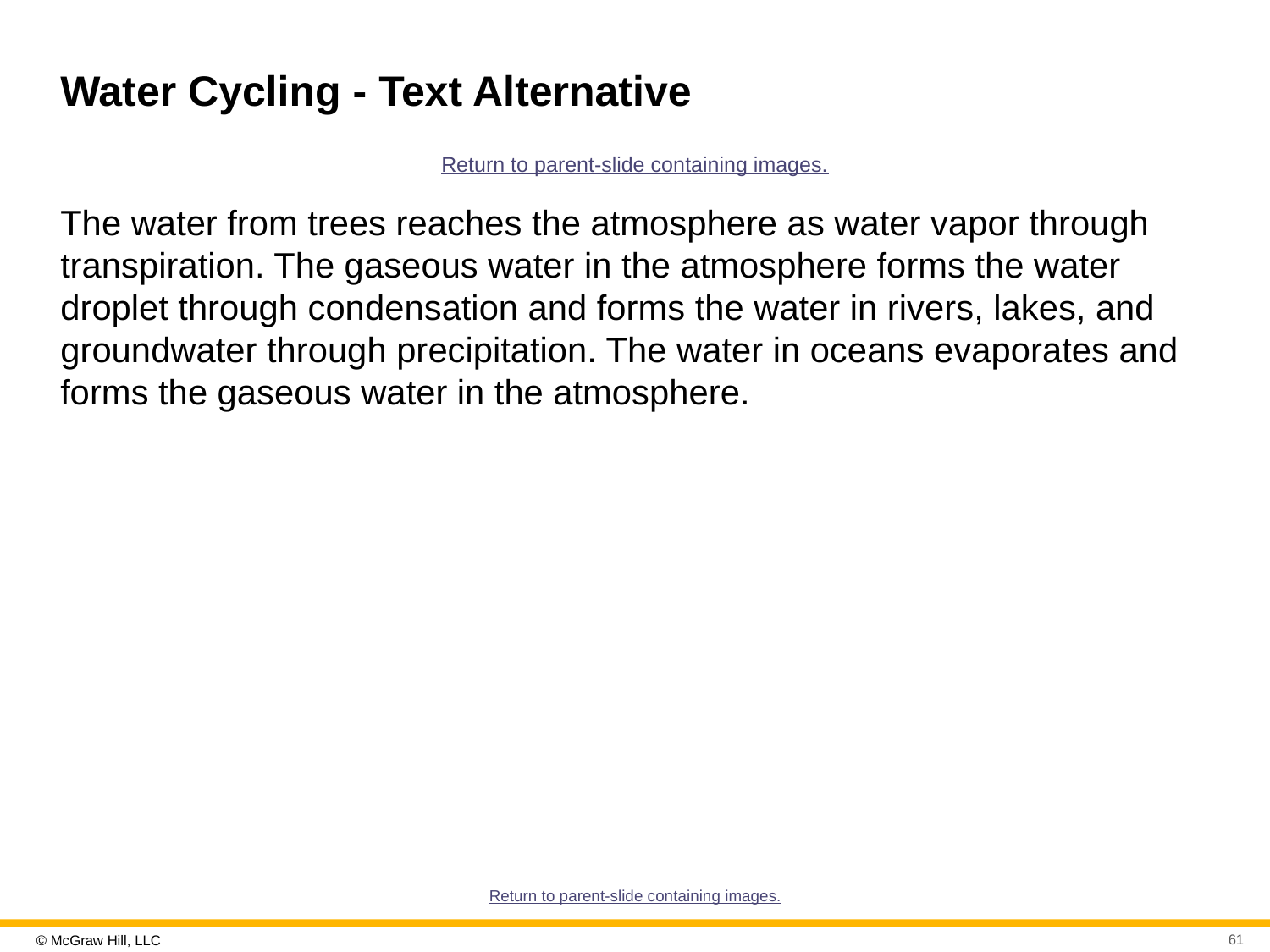

# Water Cycling - Text Alternative
Return to parent-slide containing images.
The water from trees reaches the atmosphere as water vapor through transpiration. The gaseous water in the atmosphere forms the water droplet through condensation and forms the water in rivers, lakes, and groundwater through precipitation. The water in oceans evaporates and forms the gaseous water in the atmosphere.
Return to parent-slide containing images.
61